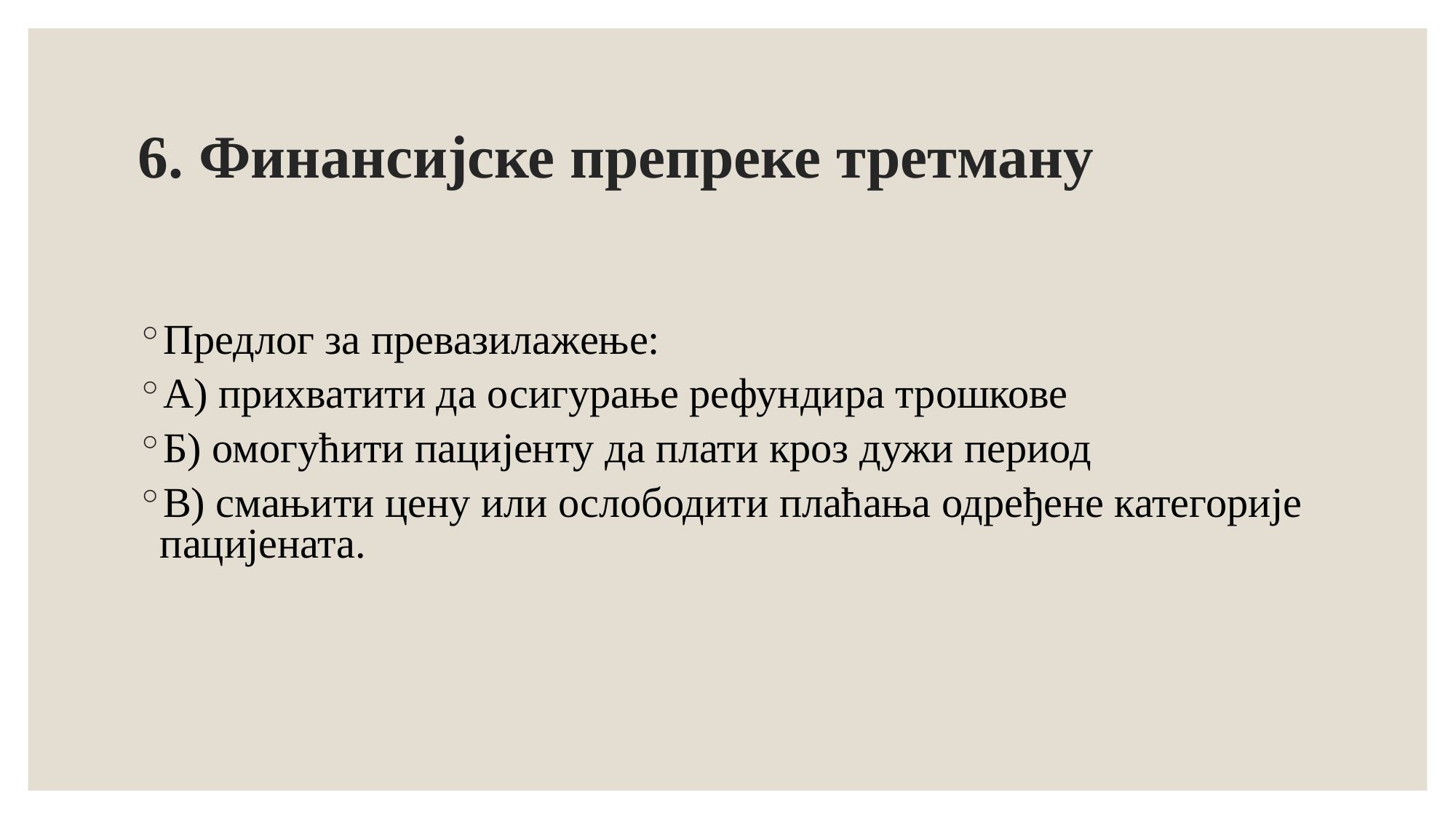

# 6. Финансијске препреке третману

Предлог за превазилажење:
А) прихватити да осигурање рефундира трошкове
Б) омогућити пацијенту да плати кроз дужи период
В) смањити цену или ослободити плаћања одређене категорије пацијената.